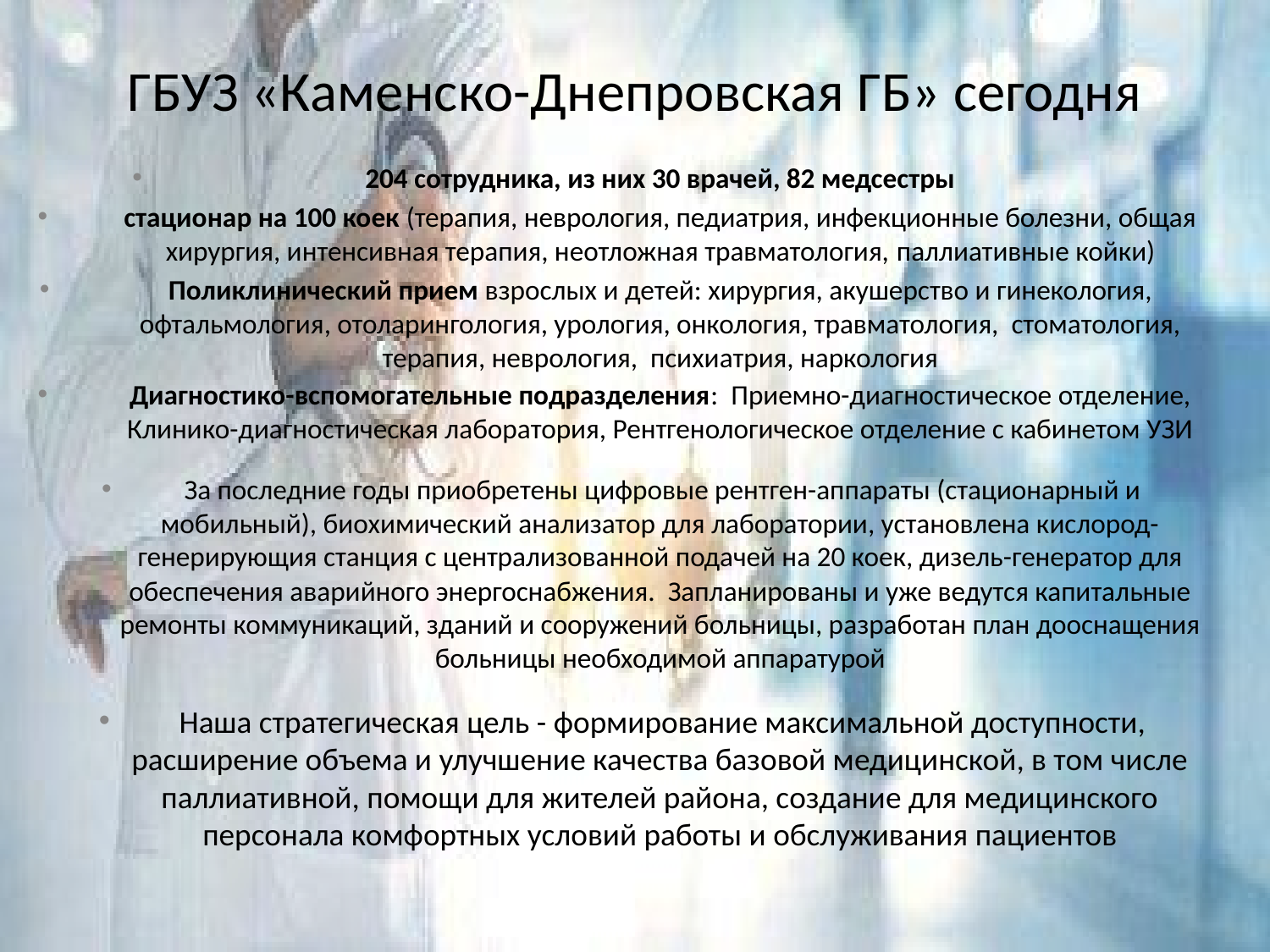

# ГБУЗ «Каменско-Днепровская ГБ» сегодня
204 сотрудника, из них 30 врачей, 82 медсестры
стационар на 100 коек (терапия, неврология, педиатрия, инфекционные болезни, общая хирургия, интенсивная терапия, неотложная травматология, паллиативные койки)
Поликлинический прием взрослых и детей: хирургия, акушерство и гинекология, офтальмология, отоларингология, урология, онкология, травматология,  стоматология, терапия, неврология,  психиатрия, наркология
Диагностико-вспомогательные подразделения:  Приемно-диагностическое отделение, Клинико-диагностическая лаборатория, Рентгенологическое отделение с кабинетом УЗИ

За последние годы приобретены цифровые рентген-аппараты (стационарный и мобильный), биохимический анализатор для лаборатории, установлена кислород-генерирующия станция с централизованной подачей на 20 коек, дизель-генератор для обеспечения аварийного энергоснабжения.  Запланированы и уже ведутся капитальные ремонты коммуникаций, зданий и сооружений больницы, разработан план дооснащения больницы необходимой аппаратурой

Наша стратегическая цель - формирование максимальной доступности, расширение объема и улучшение качества базовой медицинской, в том числе паллиативной, помощи для жителей района, создание для медицинского персонала комфортных условий работы и обслуживания пациентов